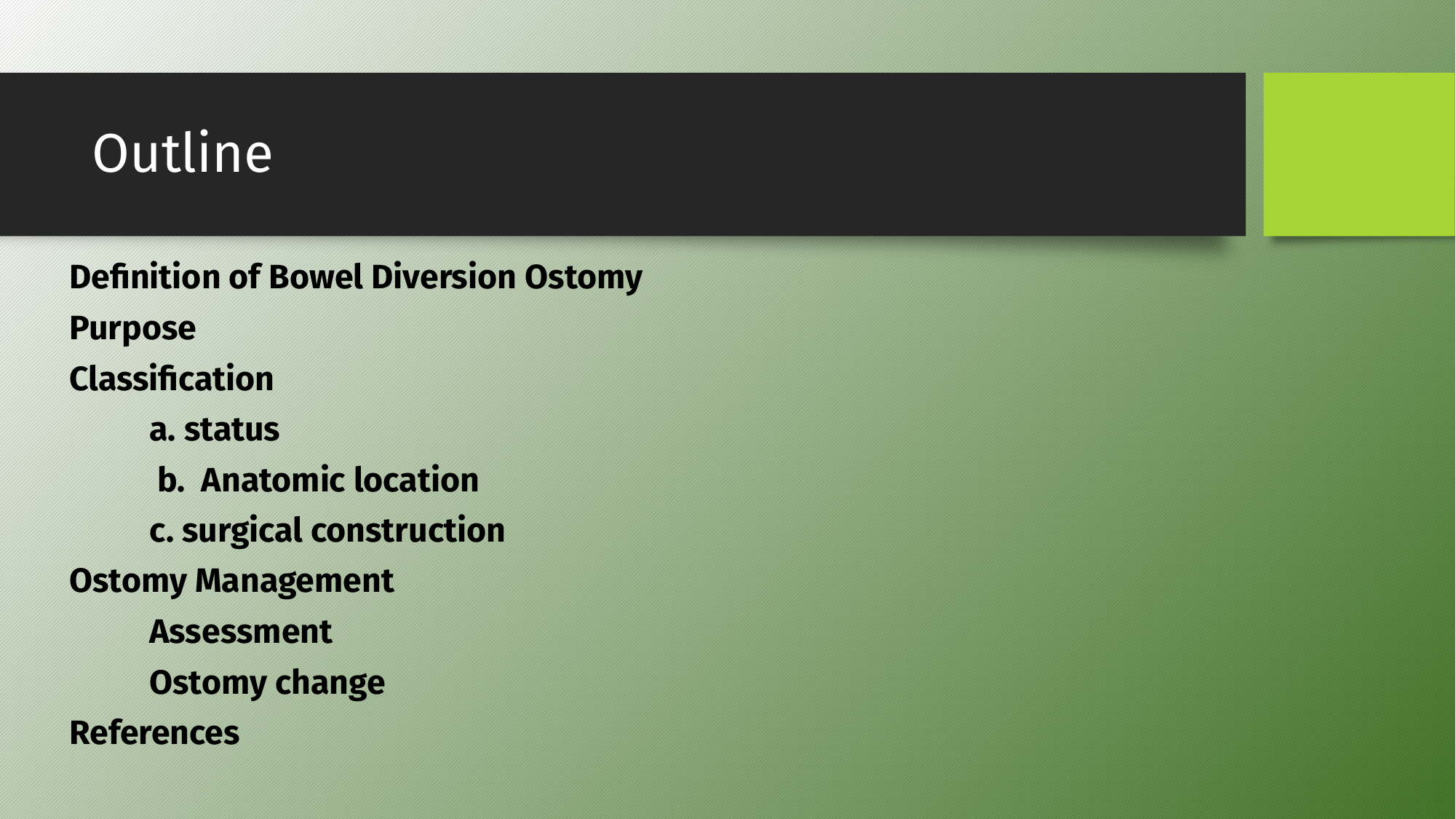

# Outline
Definition of Bowel Diversion Ostomy
Purpose
Classification
          a. status
           b.  Anatomic location
          c. surgical construction
Ostomy Management
          Assessment
          Ostomy change
References